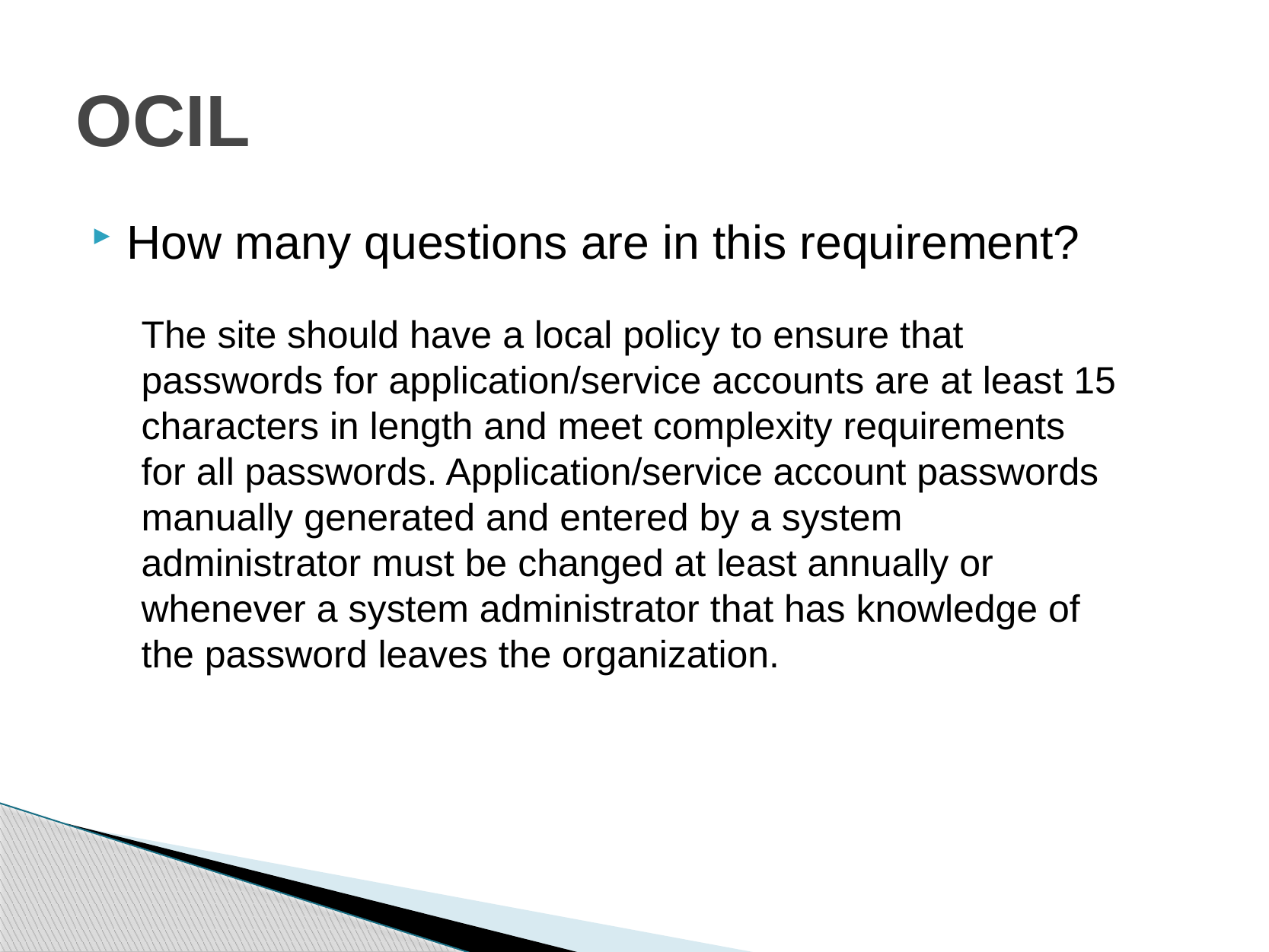

# OCIL
How many questions are in this requirement?
The site should have a local policy to ensure that passwords for application/service accounts are at least 15 characters in length and meet complexity requirements for all passwords. Application/service account passwords manually generated and entered by a system administrator must be changed at least annually or whenever a system administrator that has knowledge of the password leaves the organization.